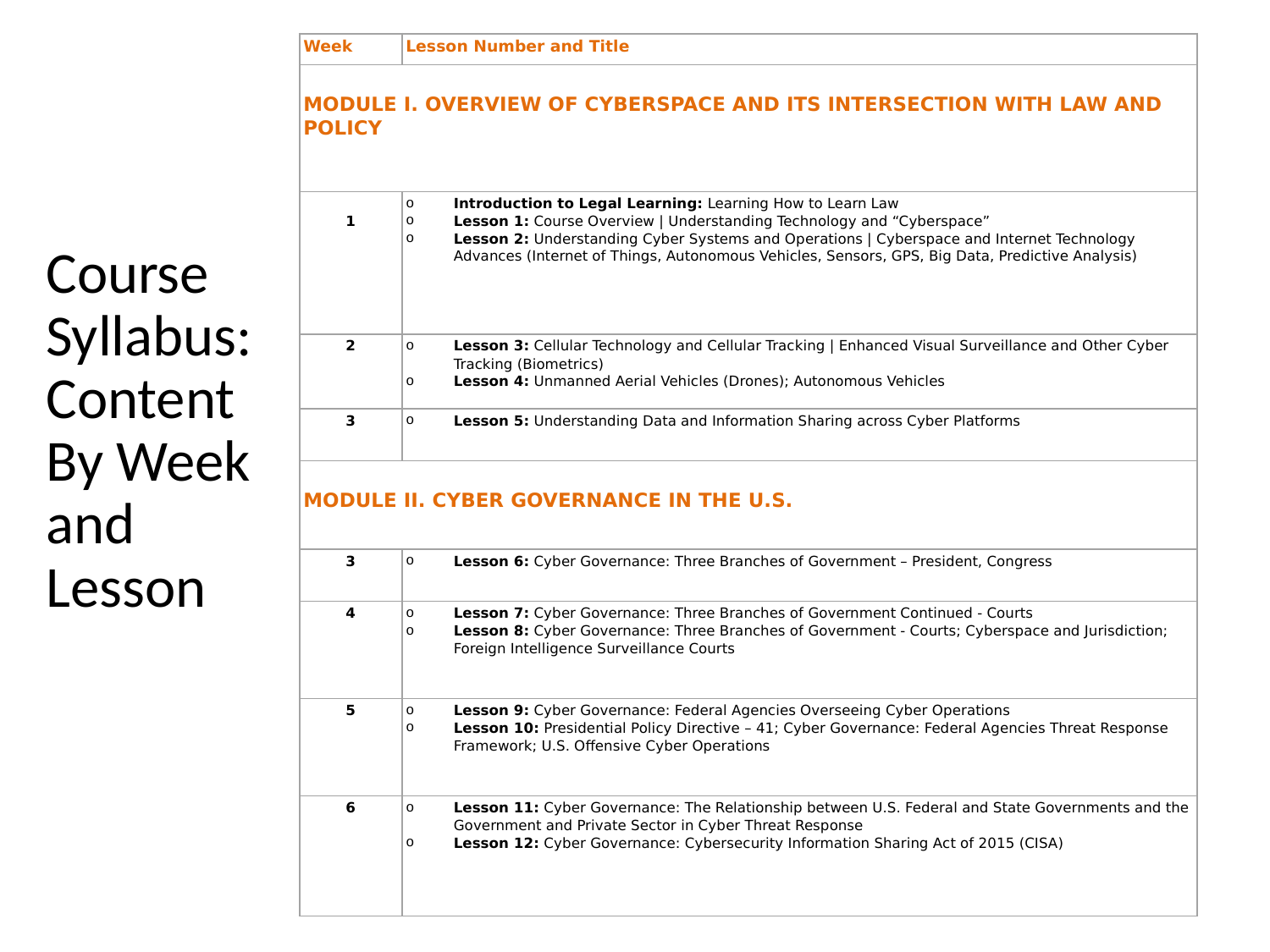

| Week | Lesson Number and Title |
| --- | --- |
| MODULE I. OVERVIEW OF CYBERSPACE AND ITS INTERSECTION WITH LAW AND POLICY |  |
| 1 | Introduction to Legal Learning: Learning How to Learn Law Lesson 1: Course Overview | Understanding Technology and “Cyberspace” Lesson 2: Understanding Cyber Systems and Operations | Cyberspace and Internet Technology Advances (Internet of Things, Autonomous Vehicles, Sensors, GPS, Big Data, Predictive Analysis) |
| 2 | Lesson 3: Cellular Technology and Cellular Tracking | Enhanced Visual Surveillance and Other Cyber Tracking (Biometrics) Lesson 4: Unmanned Aerial Vehicles (Drones); Autonomous Vehicles |
| 3 | Lesson 5: Understanding Data and Information Sharing across Cyber Platforms |
| MODULE II. CYBER GOVERNANCE IN THE U.S. |  |
| 3 | Lesson 6: Cyber Governance: Three Branches of Government – President, Congress |
| 4 | Lesson 7: Cyber Governance: Three Branches of Government Continued - Courts Lesson 8: Cyber Governance: Three Branches of Government - Courts; Cyberspace and Jurisdiction; Foreign Intelligence Surveillance Courts |
| 5 | Lesson 9: Cyber Governance: Federal Agencies Overseeing Cyber Operations Lesson 10: Presidential Policy Directive – 41; Cyber Governance: Federal Agencies Threat Response Framework; U.S. Offensive Cyber Operations |
| 6 | Lesson 11: Cyber Governance: The Relationship between U.S. Federal and State Governments and the Government and Private Sector in Cyber Threat Response Lesson 12: Cyber Governance: Cybersecurity Information Sharing Act of 2015 (CISA) |
# Course Syllabus: Content By Week and Lesson